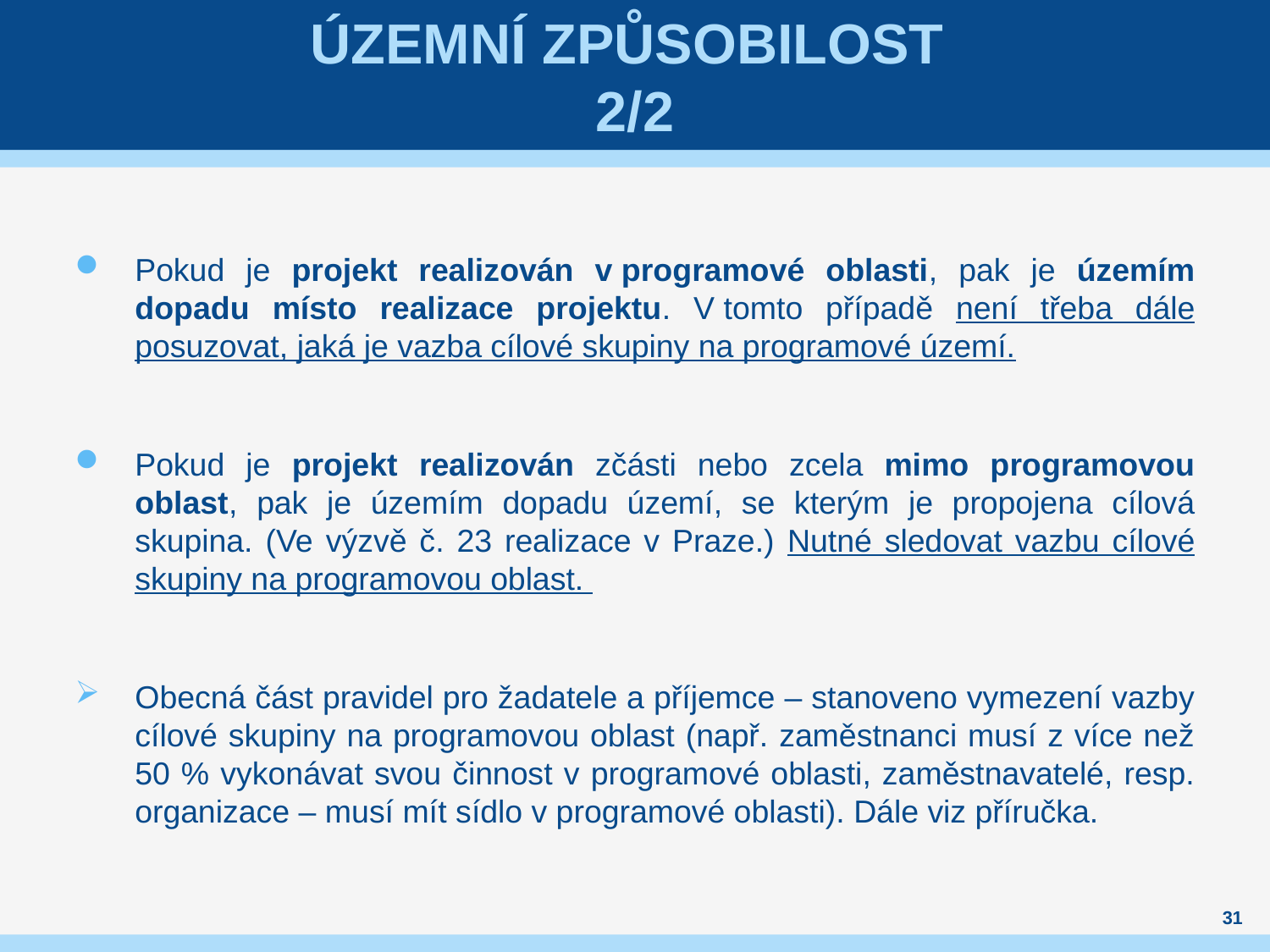

# Územní způsobilost 2/2
Pokud je projekt realizován v programové oblasti, pak je územím dopadu místo realizace projektu. V tomto případě není třeba dále posuzovat, jaká je vazba cílové skupiny na programové území.

Pokud je projekt realizován zčásti nebo zcela mimo programovou oblast, pak je územím dopadu území, se kterým je propojena cílová skupina. (Ve výzvě č. 23 realizace v Praze.) Nutné sledovat vazbu cílové skupiny na programovou oblast.

Obecná část pravidel pro žadatele a příjemce – stanoveno vymezení vazby cílové skupiny na programovou oblast (např. zaměstnanci musí z více než 50 % vykonávat svou činnost v programové oblasti, zaměstnavatelé, resp. organizace – musí mít sídlo v programové oblasti). Dále viz příručka.
31